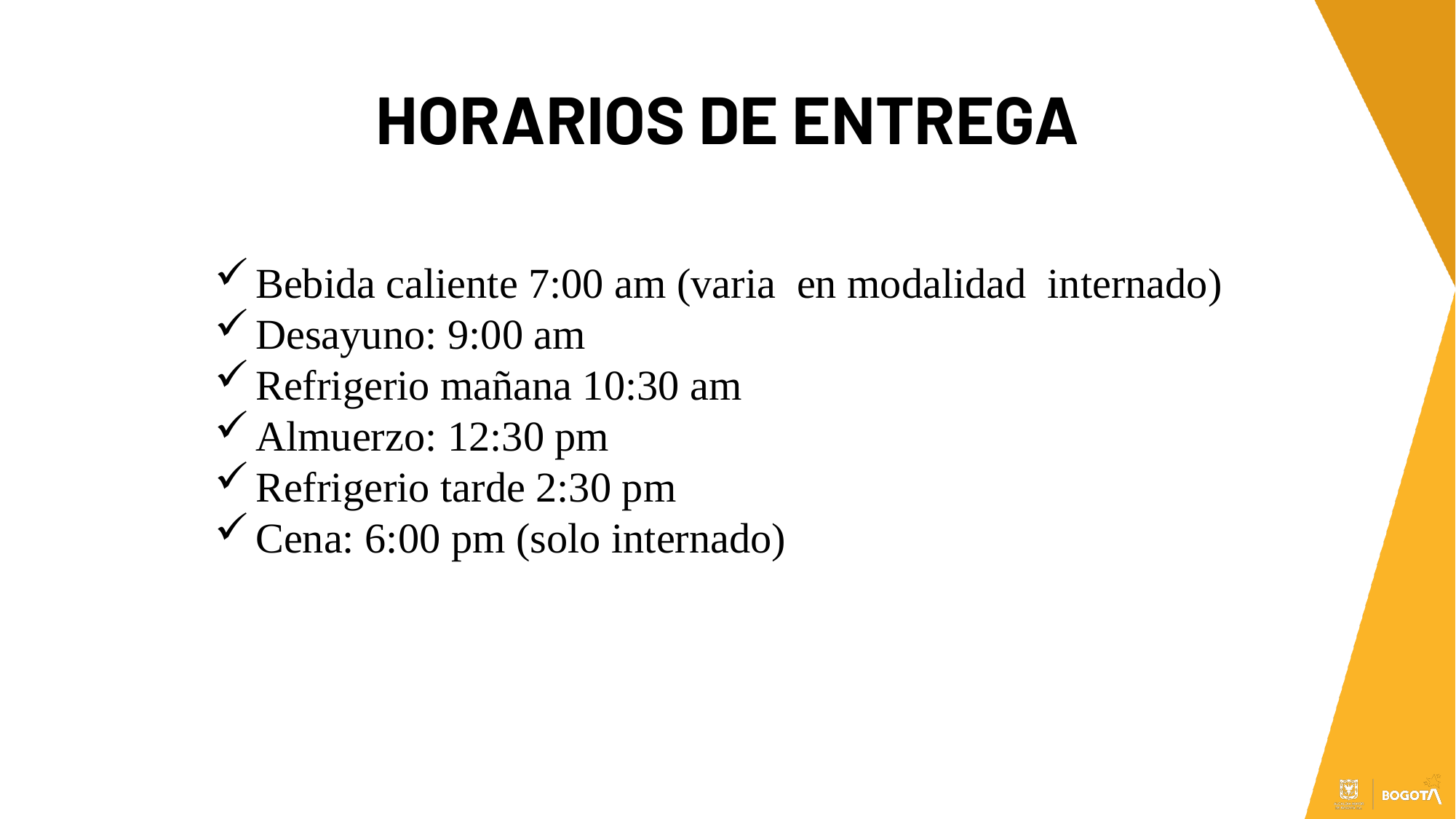

# HORARIOS DE ENTREGA
Bebida caliente 7:00 am (varia  en modalidad  internado)
Desayuno: 9:00 am
Refrigerio mañana 10:30 am
Almuerzo: 12:30 pm
Refrigerio tarde 2:30 pm
Cena: 6:00 pm (solo internado)